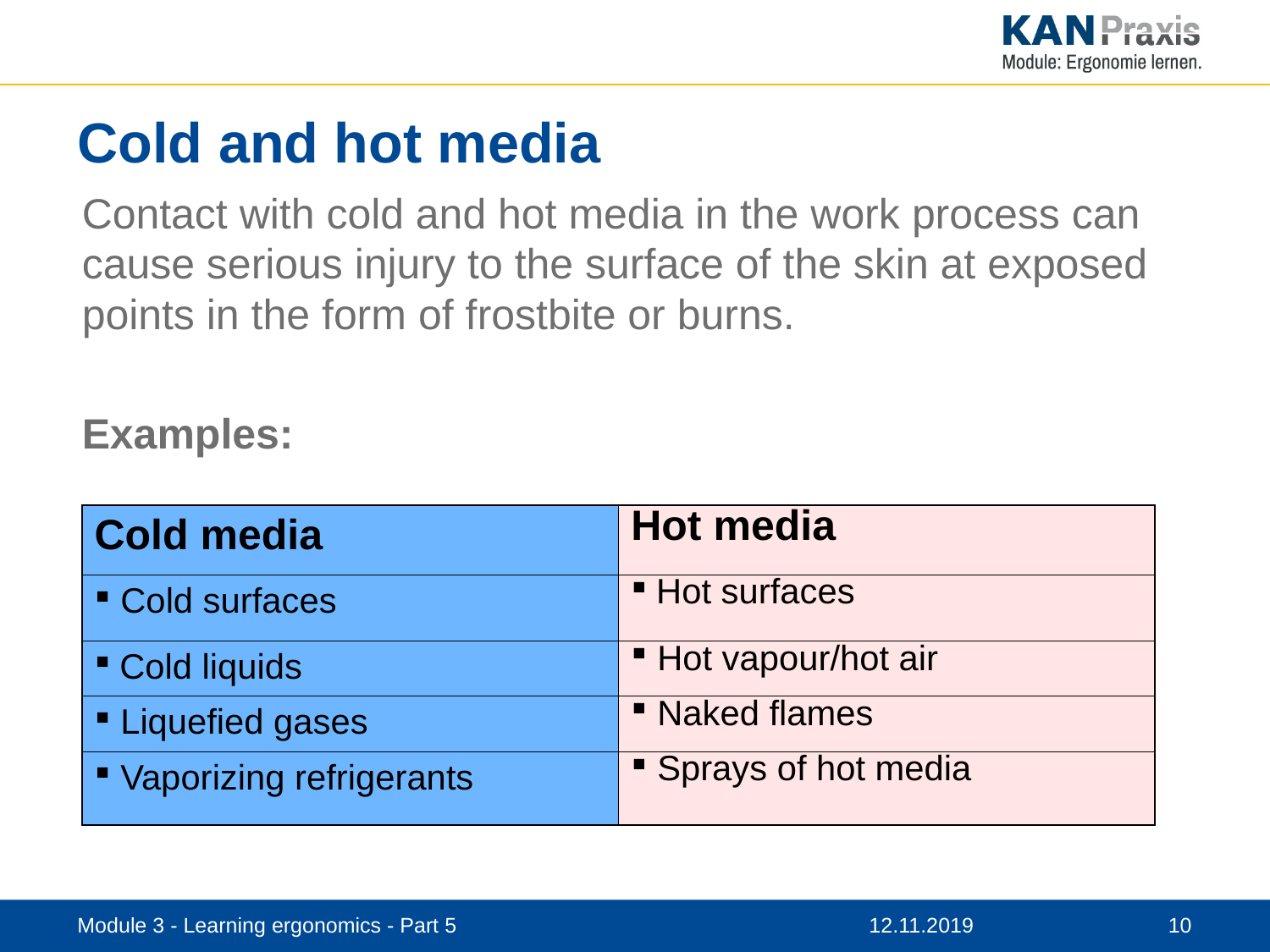

# Cold and hot media
Contact with cold and hot media in the work process can cause serious injury to the surface of the skin at exposed points in the form of frostbite or burns.

Examples:

| Cold media | Hot media |
| --- | --- |
| Cold surfaces | Hot surfaces |
| Cold liquids | Hot vapour/hot air |
| Liquefied gases | Naked flames |
| Vaporizing refrigerants | Sprays of hot media |
Module 3 - Learning ergonomics - Part 5
12.11.2019
10